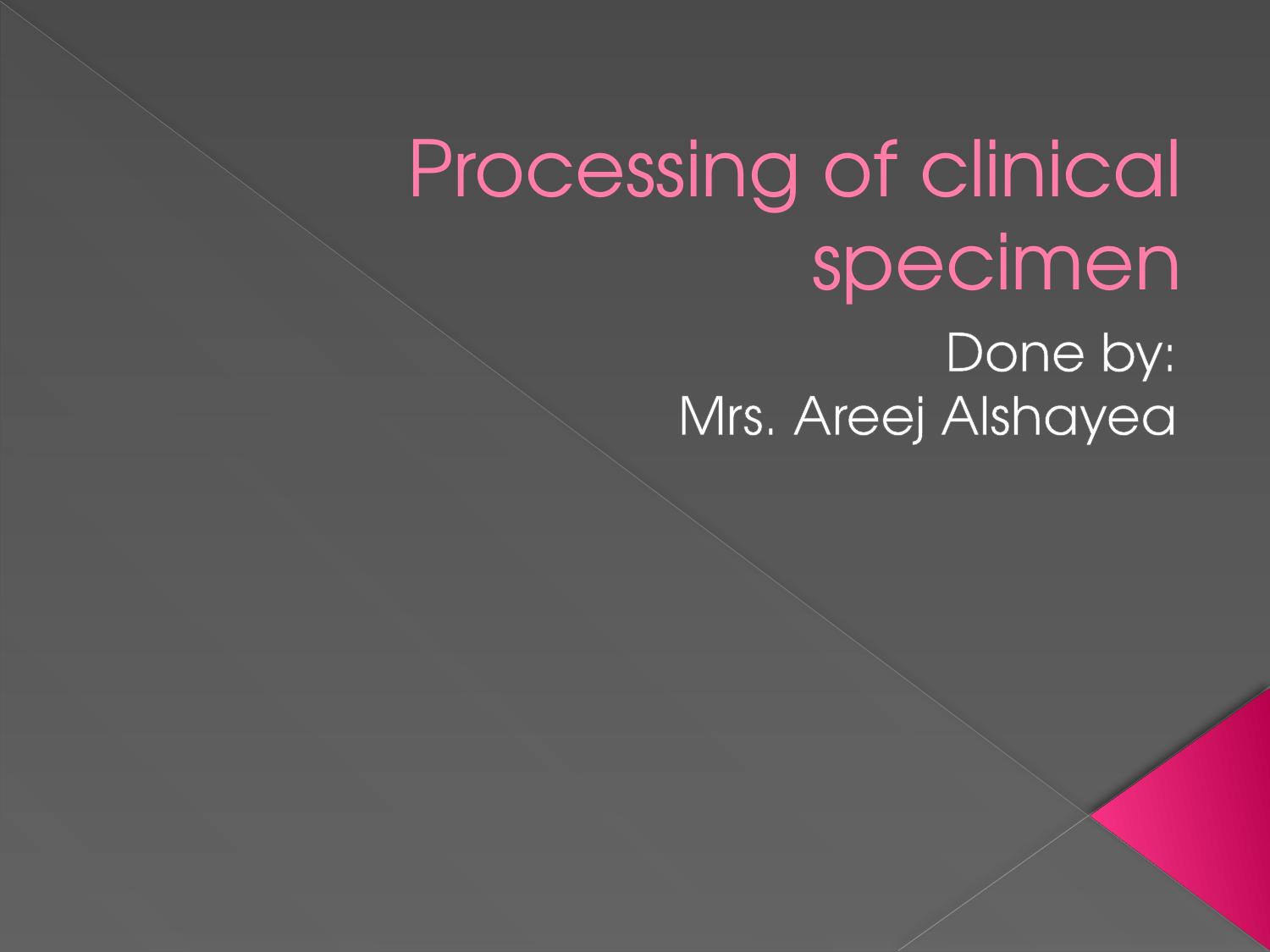

# Processing of clinical specimen
Done by:
Mrs. Areej Alshayea